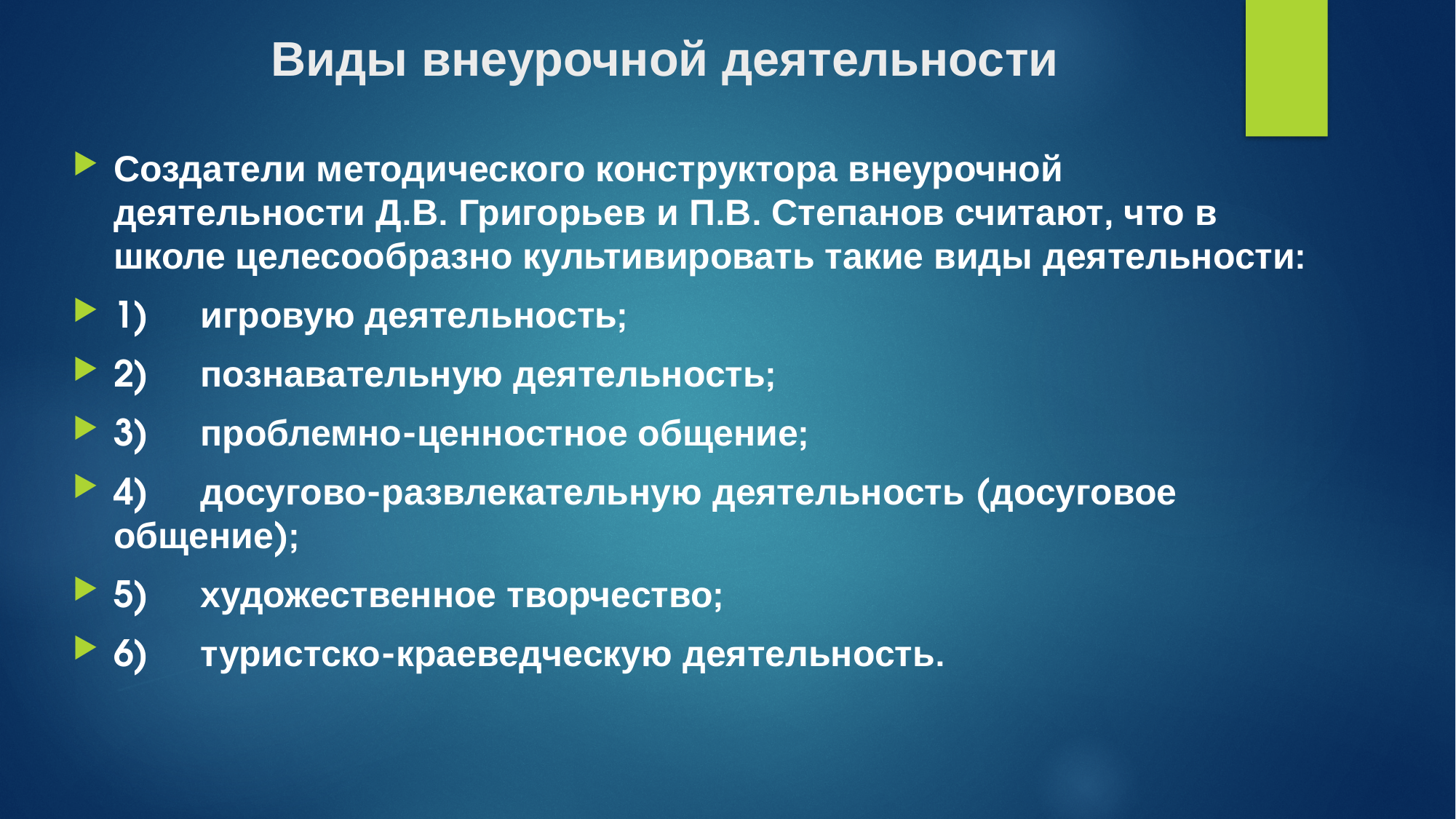

# Виды внеурочной деятельности
Создатели методического конструктора внеурочной деятельности Д.В. Григорьев и П.В. Степанов считают, что в школе целесообразно культивировать такие виды деятельности:
1)     игровую деятельность;
2)     познавательную деятельность;
3)     проблемно-ценностное общение;
4)     досугово-развлекательную деятельность (досуговое общение);
5)     художественное творчество;
6)     туристско-краеведческую деятельность.